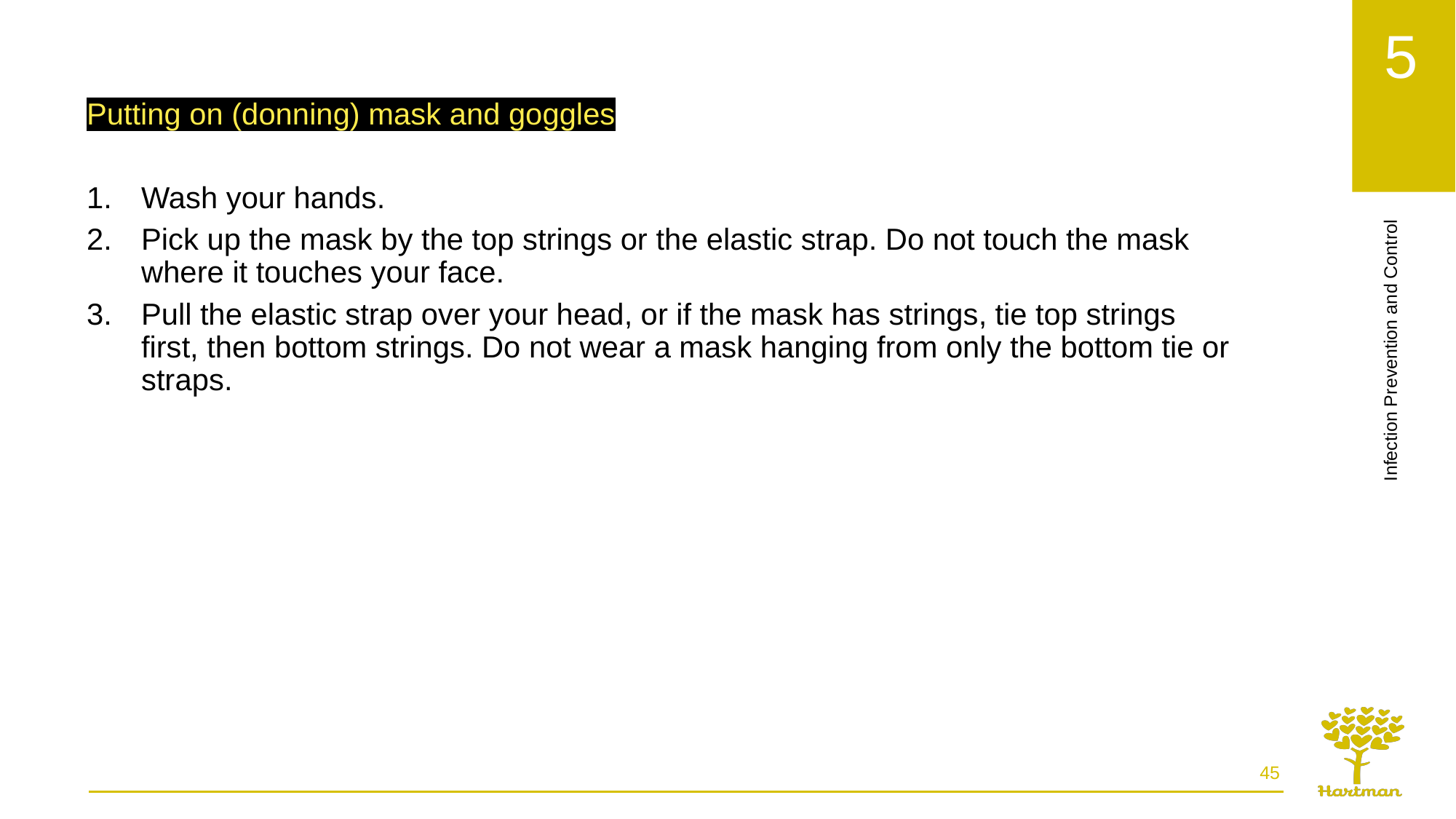

Putting on (donning) mask and goggles

Wash your hands.
Pick up the mask by the top strings or the elastic strap. Do not touch the mask where it touches your face.
Pull the elastic strap over your head, or if the mask has strings, tie top strings first, then bottom strings. Do not wear a mask hanging from only the bottom tie or straps.

45